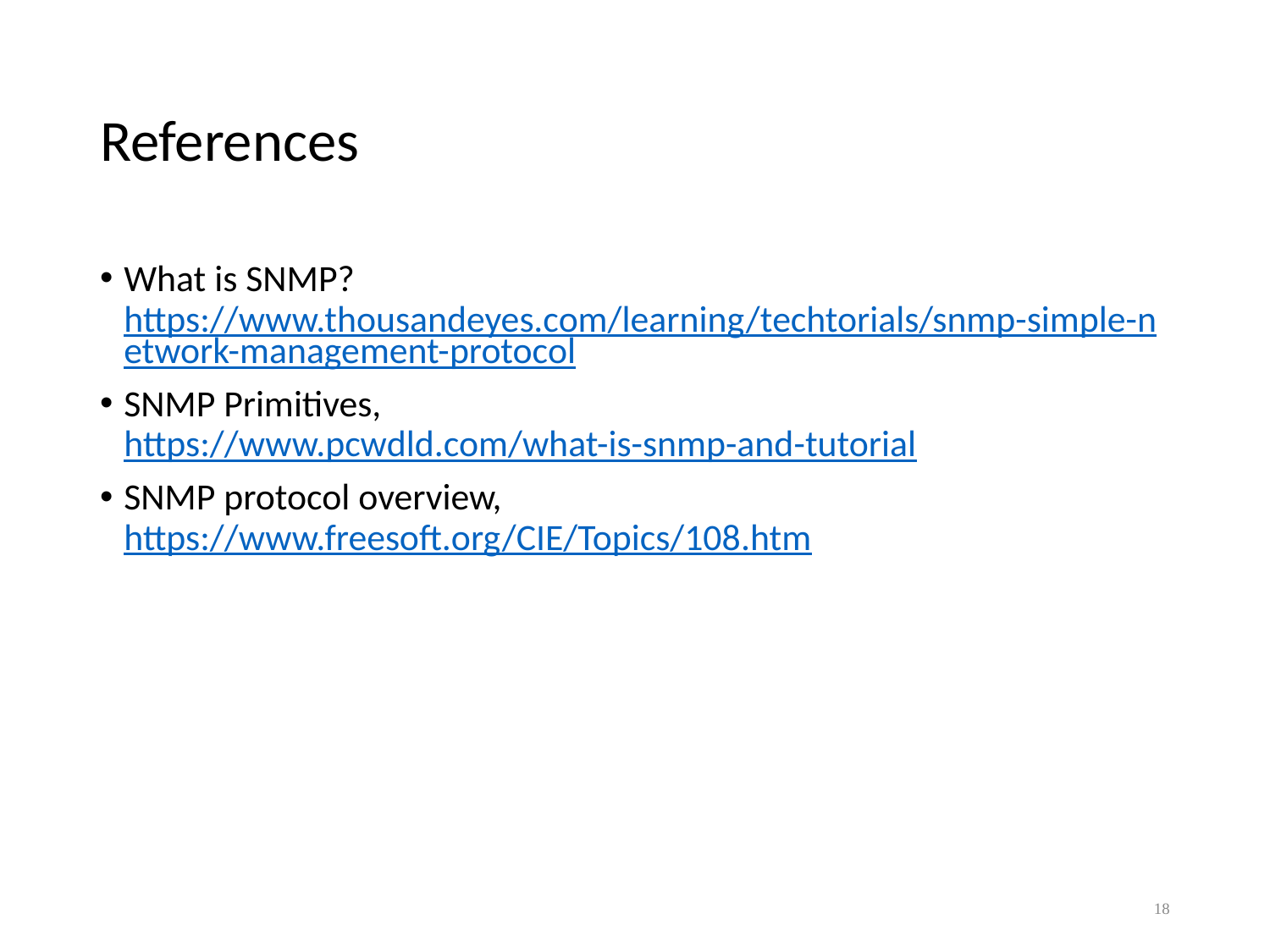

# References
What is SNMP? https://www.thousandeyes.com/learning/techtorials/snmp-simple-network-management-protocol
SNMP Primitives, https://www.pcwdld.com/what-is-snmp-and-tutorial
SNMP protocol overview, https://www.freesoft.org/CIE/Topics/108.htm

18